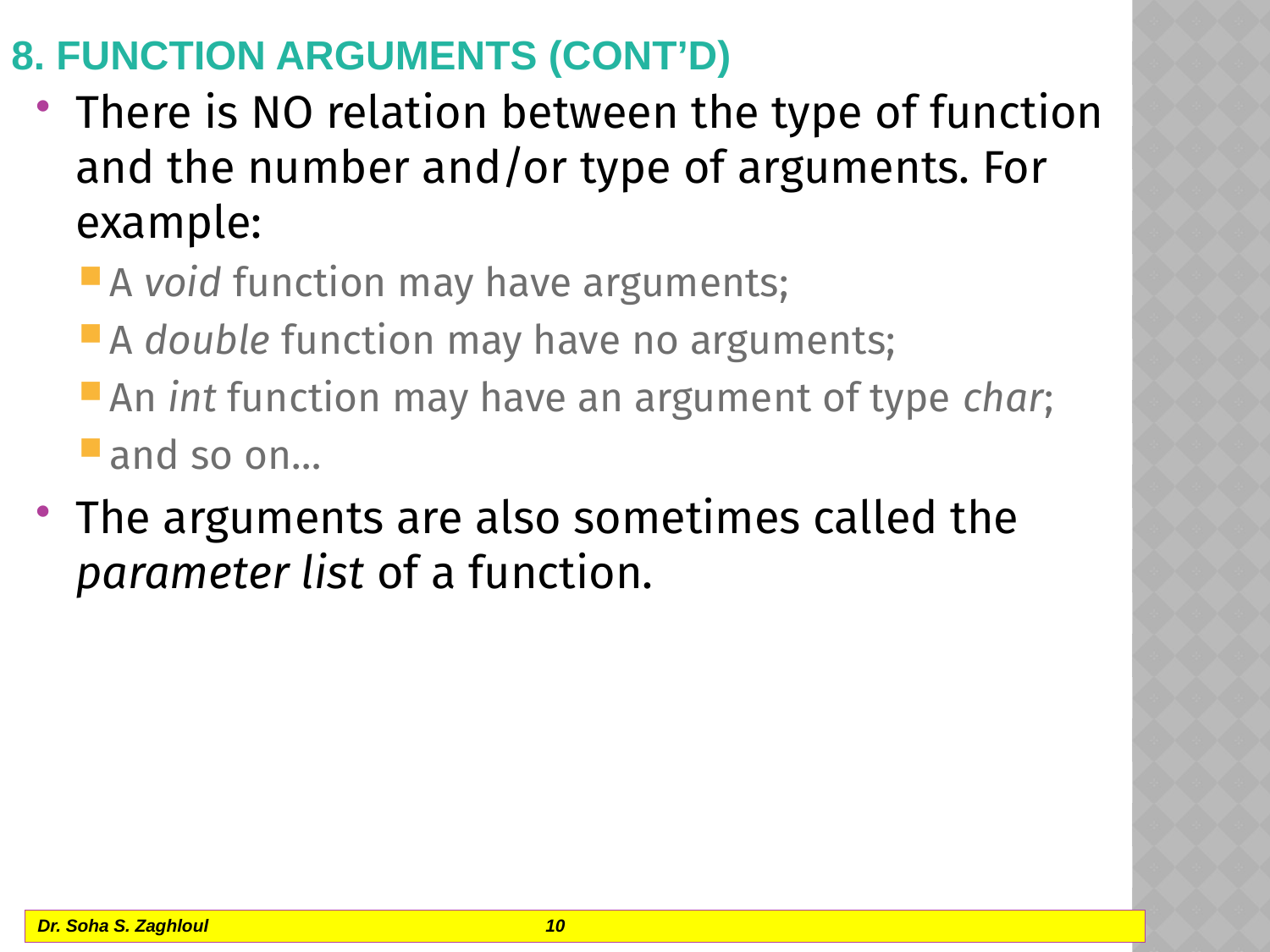

# 8. Function arguments (Cont’d)
There is NO relation between the type of function and the number and/or type of arguments. For example:
A void function may have arguments;
A double function may have no arguments;
An int function may have an argument of type char;
and so on…
The arguments are also sometimes called the parameter list of a function.

Dr. Soha S. Zaghloul			10